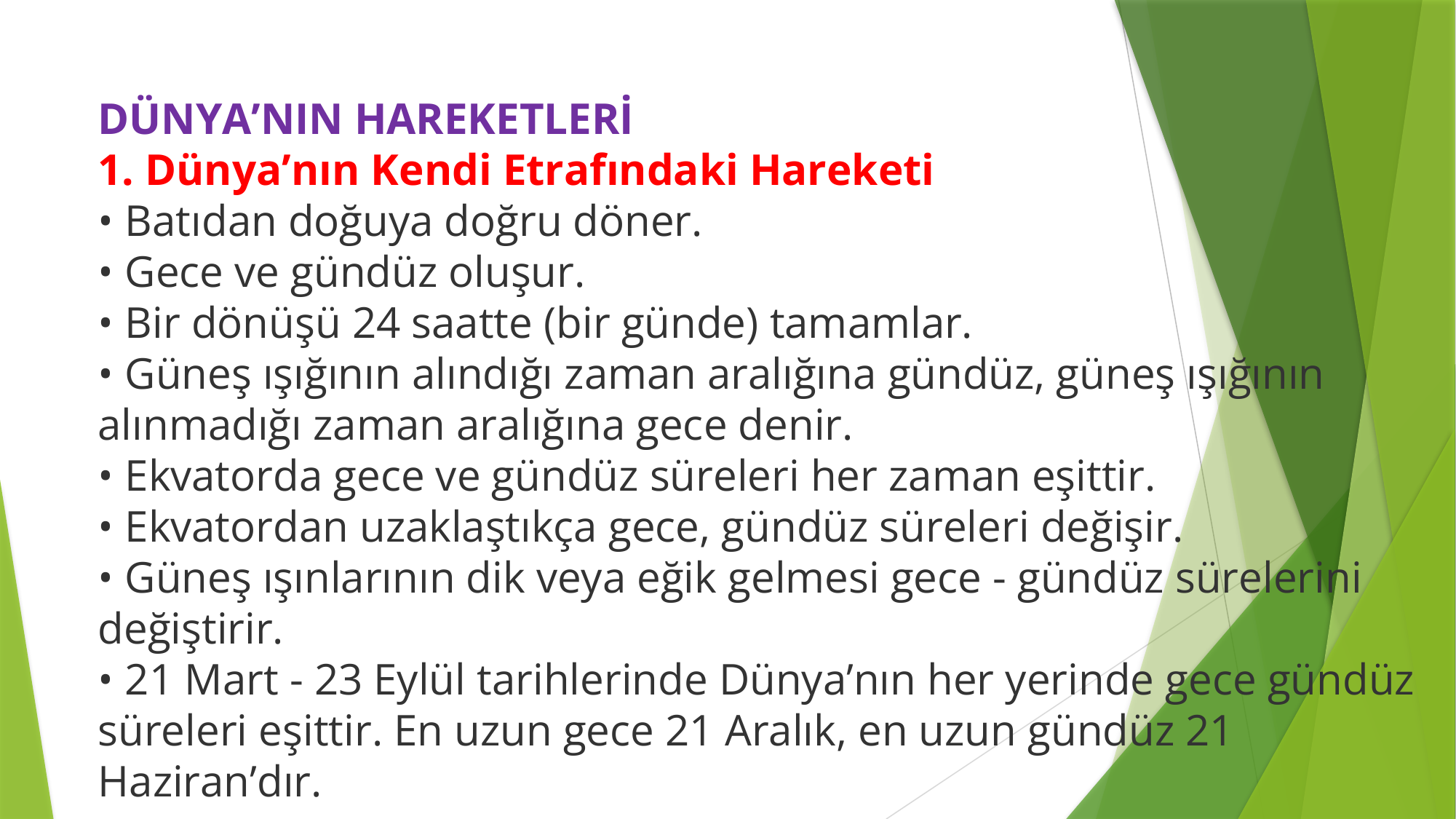

DÜNYA’NIN HAREKETLERİ
1. Dünya’nın Kendi Etrafındaki Hareketi
• Batıdan doğuya doğru döner.
• Gece ve gündüz oluşur.
• Bir dönüşü 24 saatte (bir günde) tamamlar.
• Güneş ışığının alındığı zaman aralığına gündüz, güneş ışığının alınmadığı zaman aralığına gece denir.
• Ekvatorda gece ve gündüz süreleri her zaman eşittir.
• Ekvatordan uzaklaştıkça gece, gündüz süreleri değişir.
• Güneş ışınlarının dik veya eğik gelmesi gece - gündüz sürelerini değiştirir.
• 21 Mart - 23 Eylül tarihlerinde Dünya’nın her yerinde gece gündüz süreleri eşittir. En uzun gece 21 Aralık, en uzun gündüz 21 Haziran’dır.